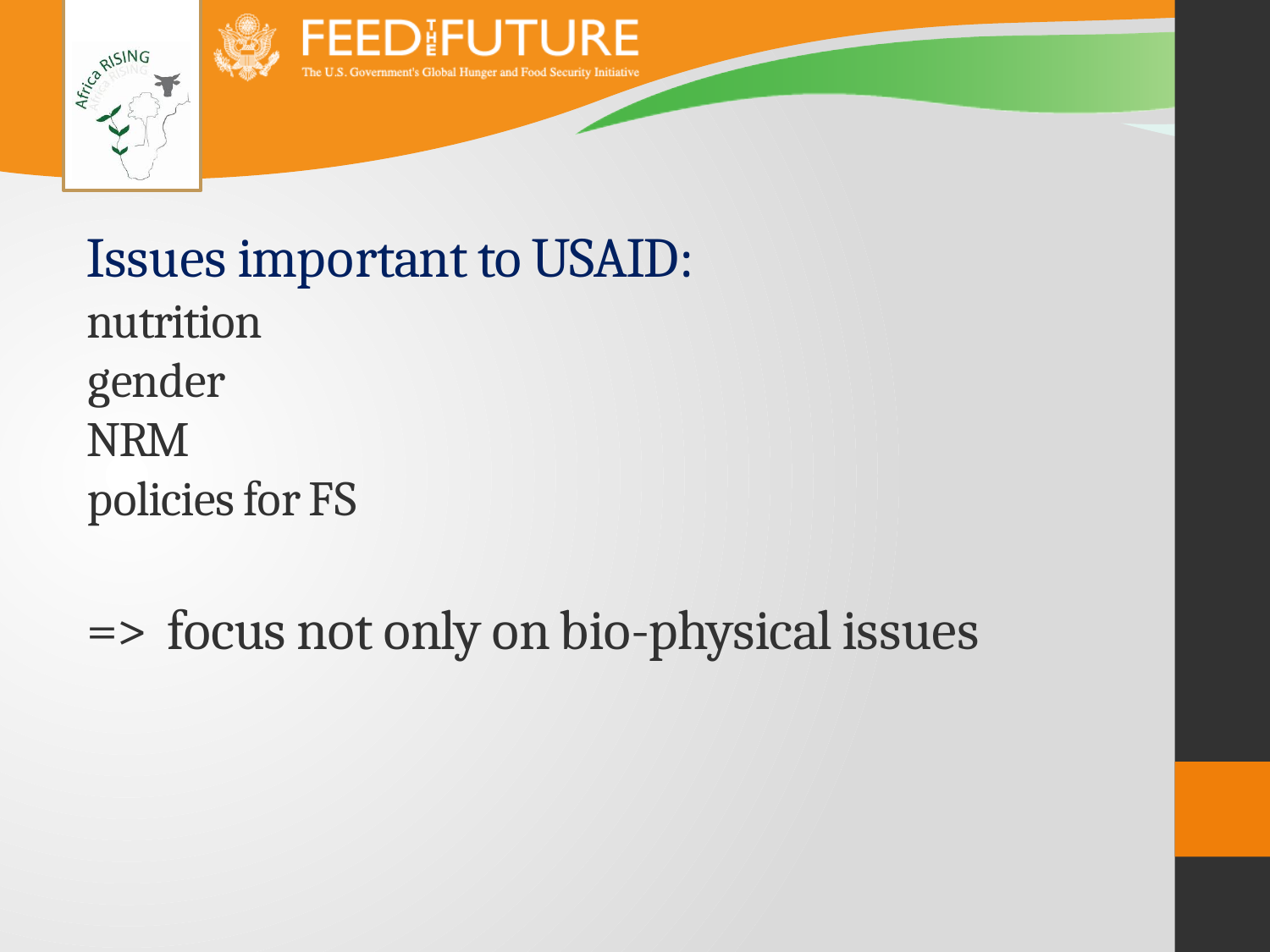

# Issues important to USAID: nutrition gender NRM policies for FS =>  focus not only on bio-physical issues